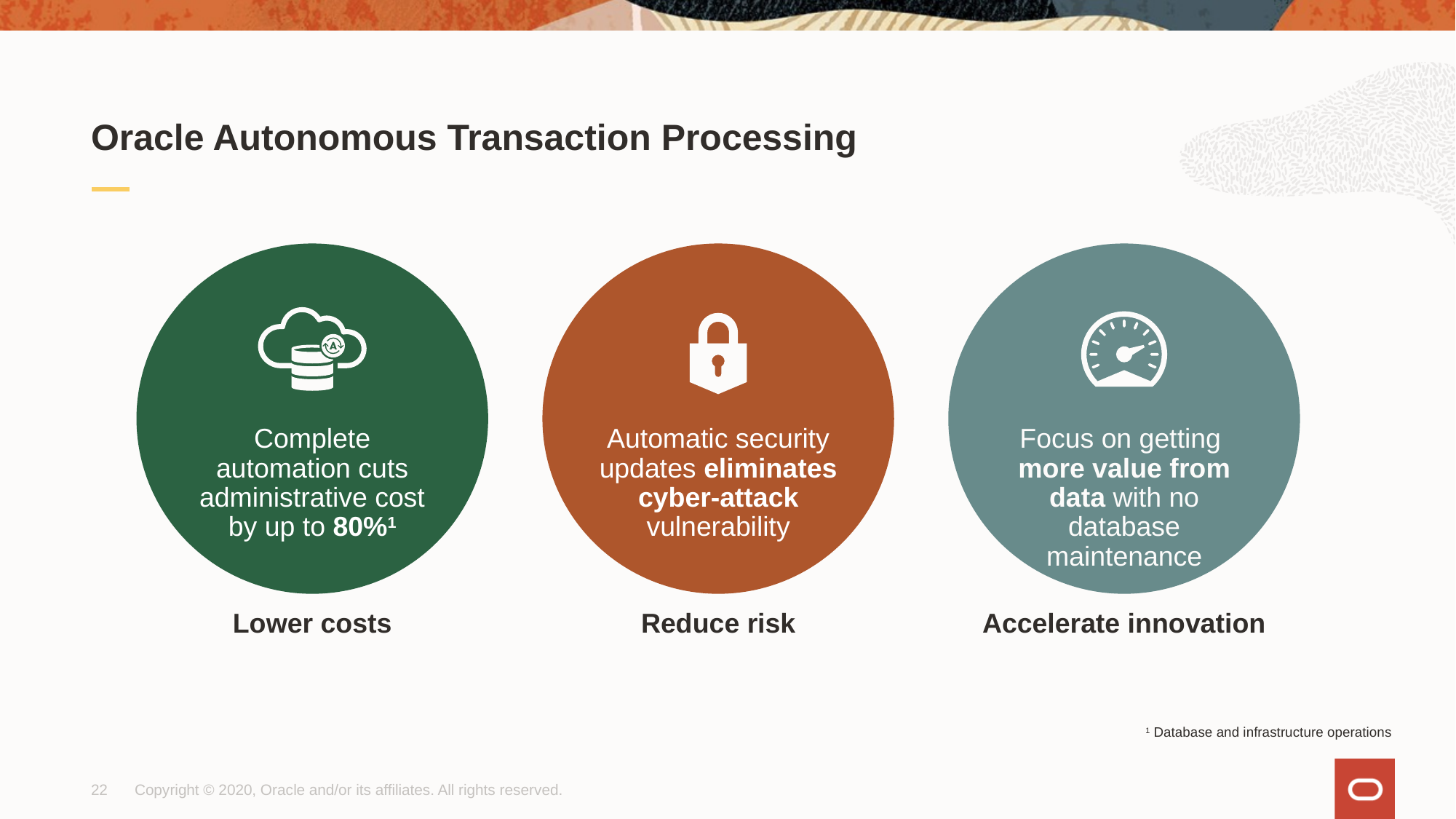

Oracle Autonomous Transaction Processing

Focus on getting
more value from data with no database maintenance
Complete automation cuts administrative cost by up to 80%1
Automatic security updates eliminates cyber-attack vulnerability
Reduce risk
Accelerate innovation
Lower costs
1 Database and infrastructure operations

22
Copyright © 2020, Oracle and/or its affiliates. All rights reserved.